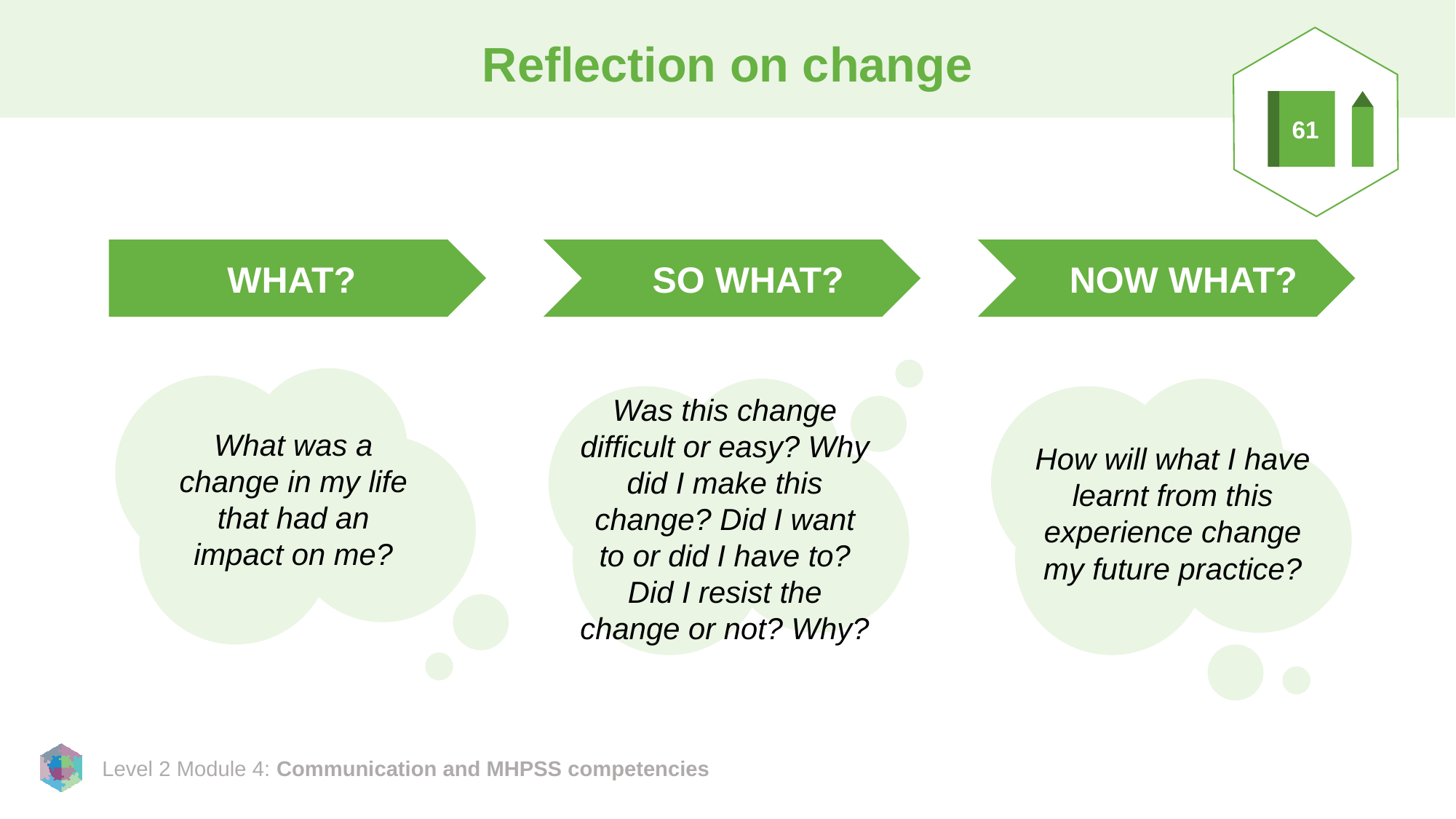

# Reflection on change

61

WHAT?
SO WHAT?
NOW WHAT?

Was this change difficult or easy? Why did I make this change? Did I want to or did I have to? Did I resist the change or not? Why?
What was a change in my life that had an impact on me?
How will what I have learnt from this experience change my future practice?